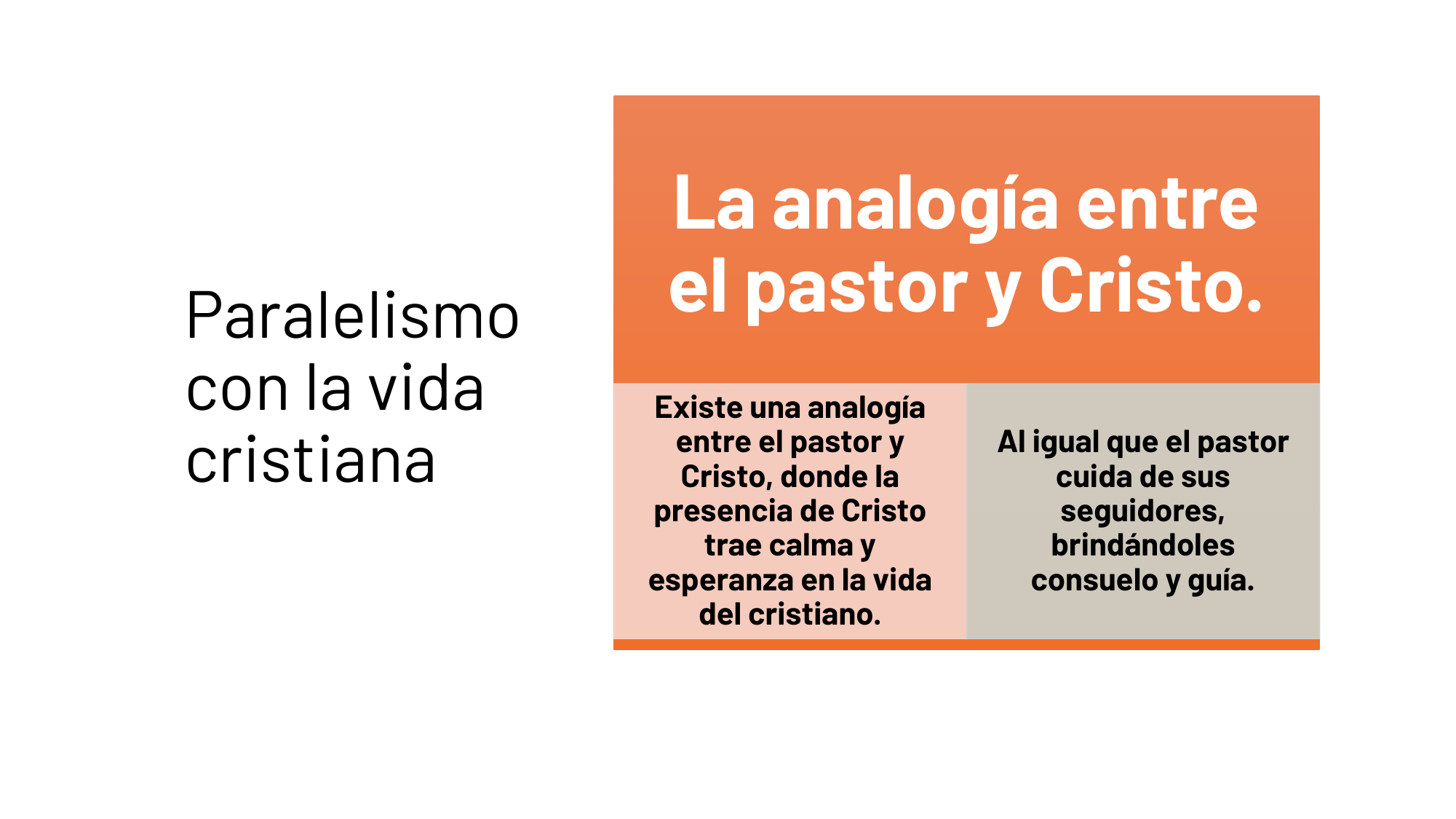

La analogía entre el pastor y Cristo.
Existe una analogía entre el pastor y Cristo, donde la presencia de Cristo trae calma y esperanza en la vida del cristiano.
Al igual que el pastor cuida de sus seguidores, brindándoles consuelo y guía.
# Paralelismo con la vida cristiana